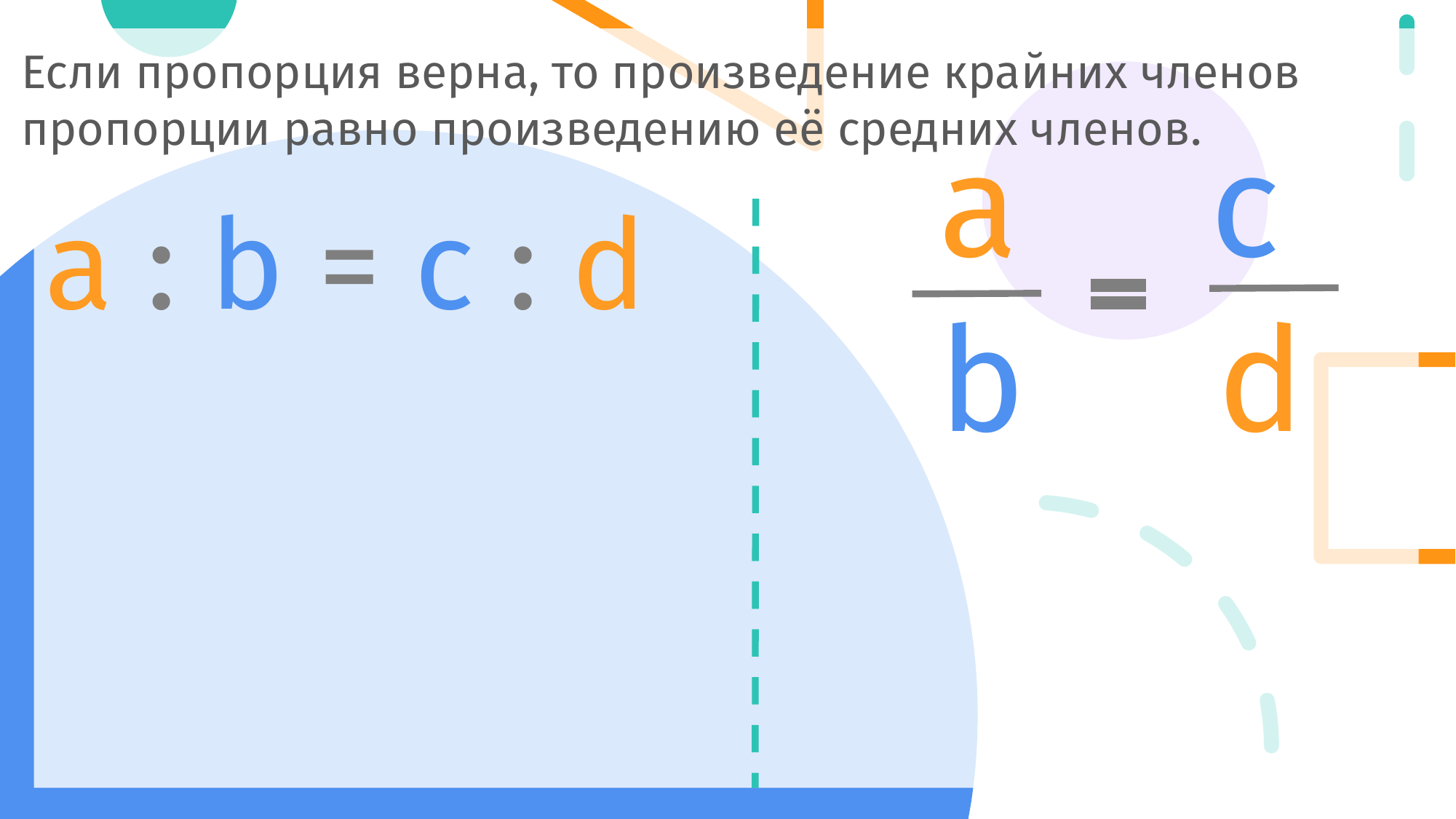

Если пропорция верна, то произведение крайних членов пропорции равно произведению её средних членов.

a     c
b     d

a : b = c : d